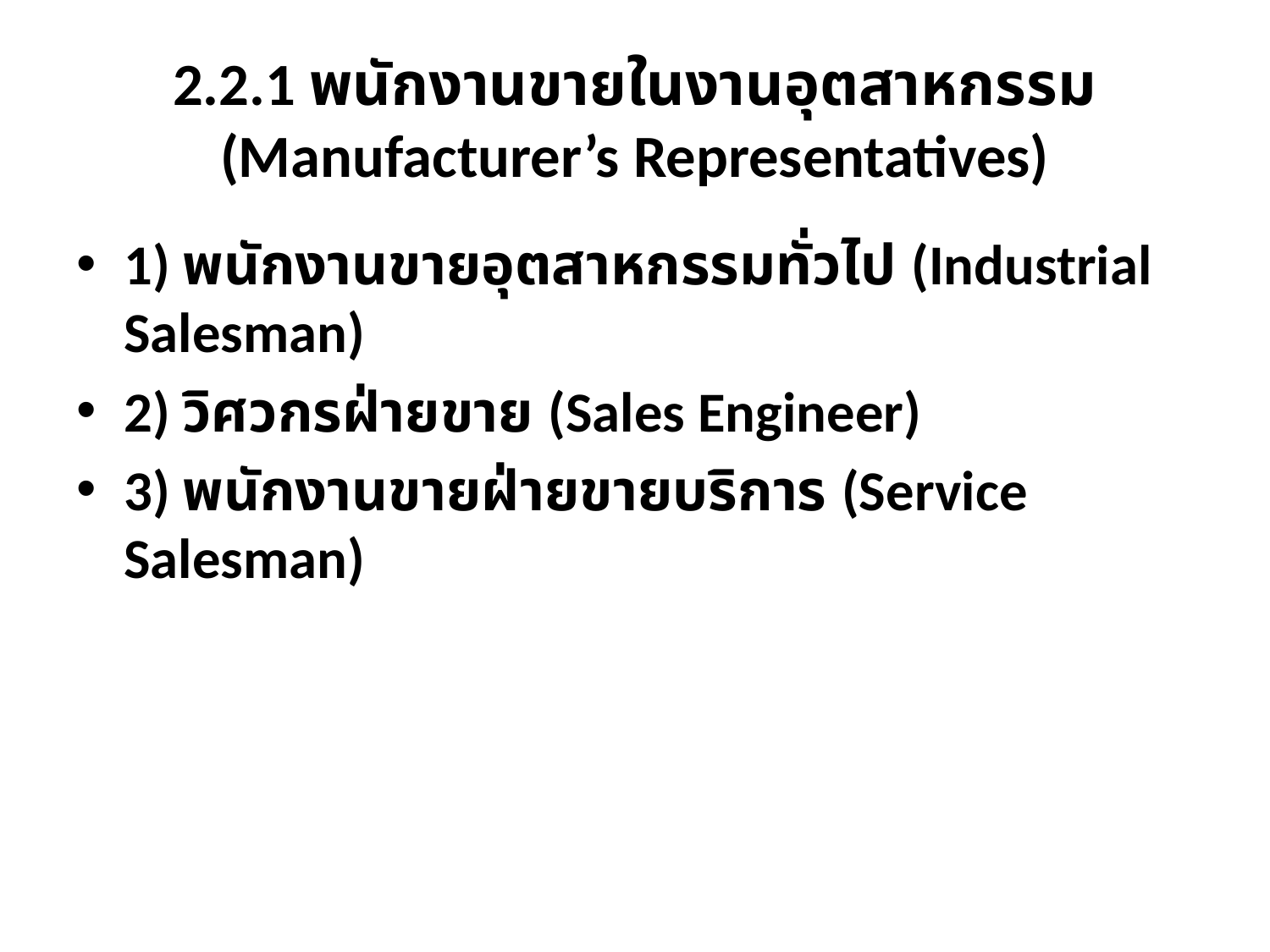

# 2.2.1 พนักงานขายในงานอุตสาหกรรม (Manufacturer’s Representatives)
1) พนักงานขายอุตสาหกรรมทั่วไป (Industrial Salesman)
2) วิศวกรฝ่ายขาย (Sales Engineer)
3) พนักงานขายฝ่ายขายบริการ (Service Salesman)